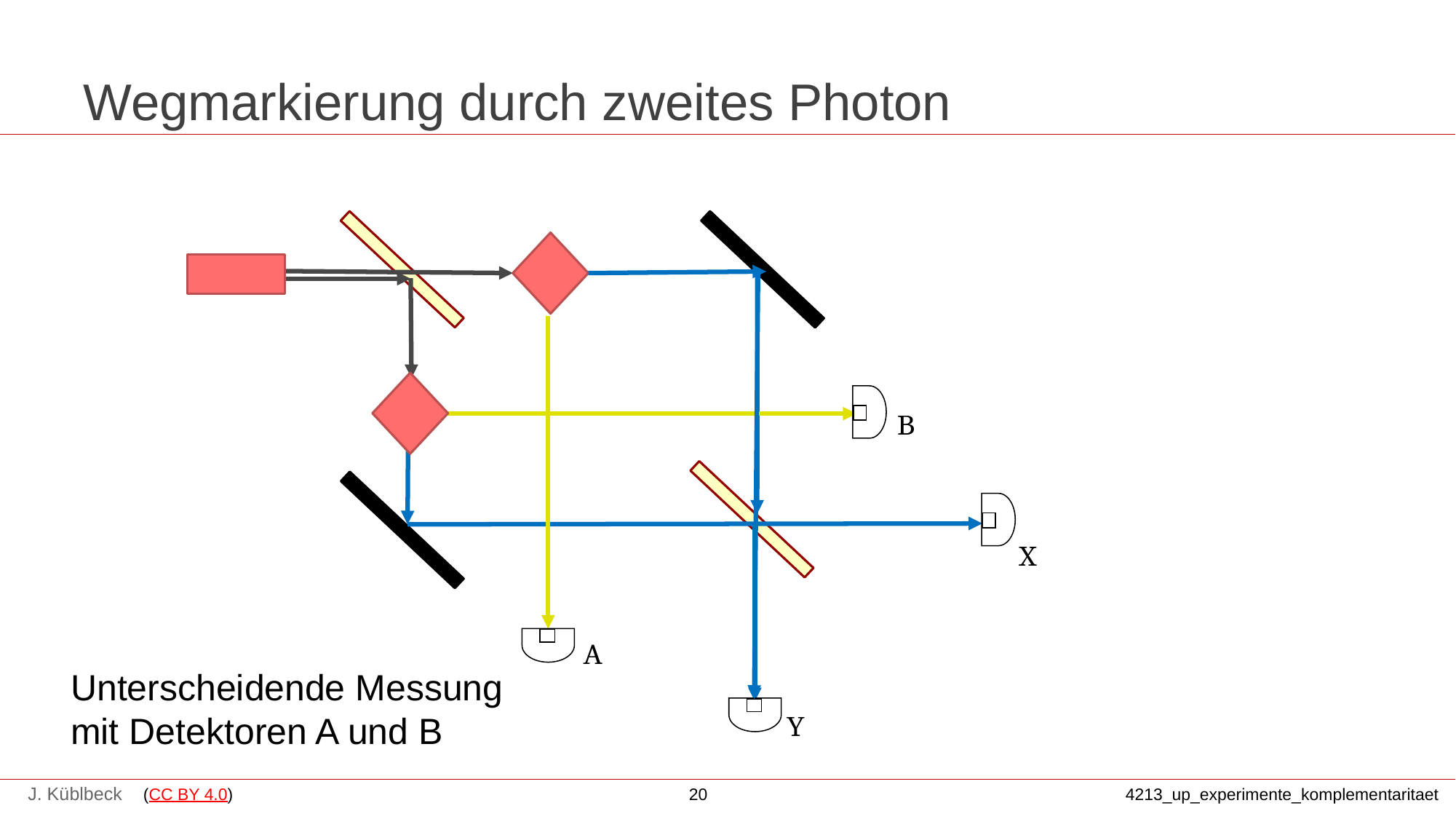

# Wegmarkierung durch zweites Photon

Unterscheidende Messung
mit Detektoren A und B

B

X

A

Y